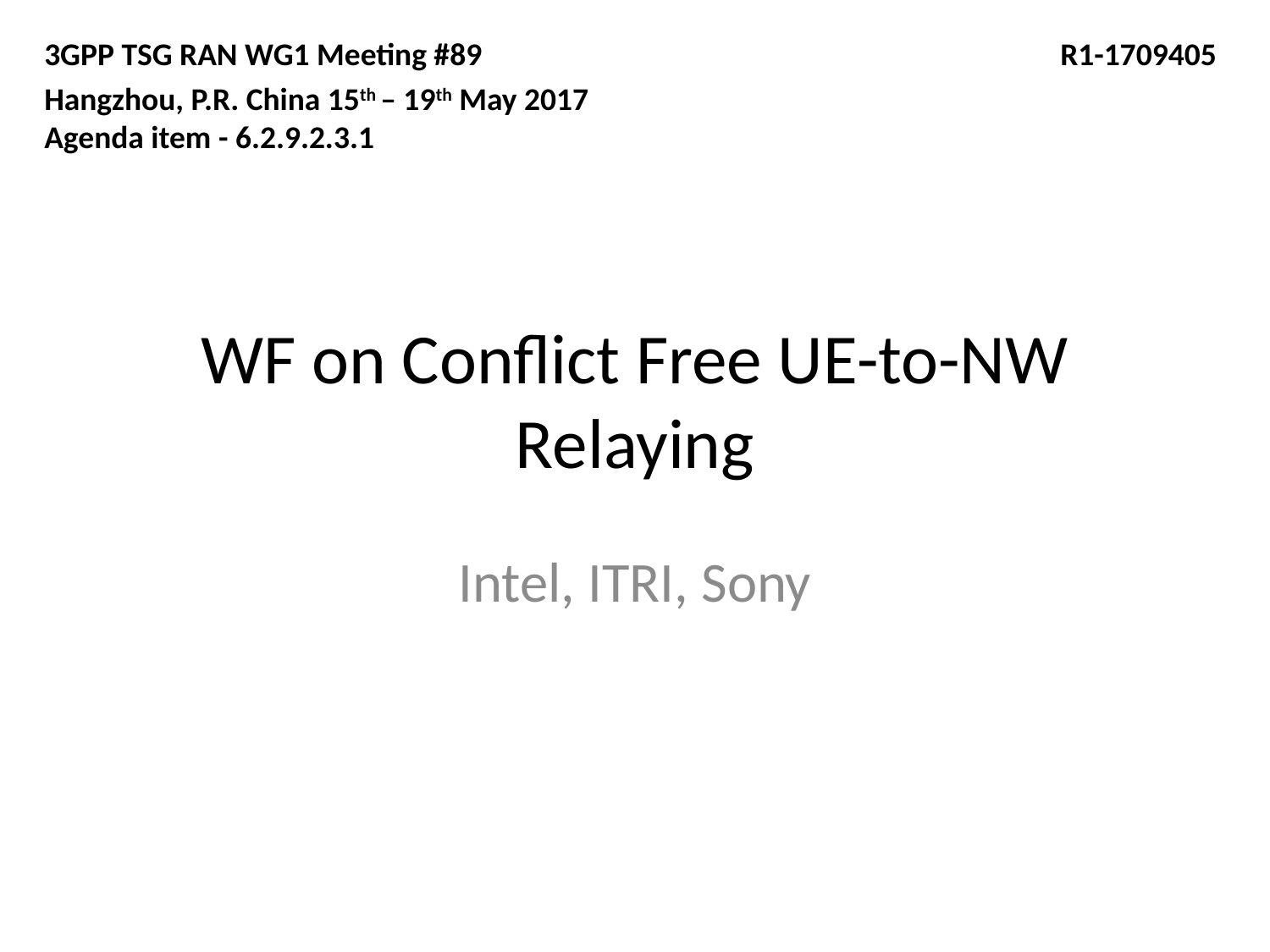

3GPP TSG RAN WG1 Meeting #89                                            	                  	R1-1709405
Hangzhou, P.R. China 15th – 19th May 2017
Agenda item - 6.2.9.2.3.1
# WF on Conflict Free UE-to-NW Relaying
Intel, ITRI, Sony